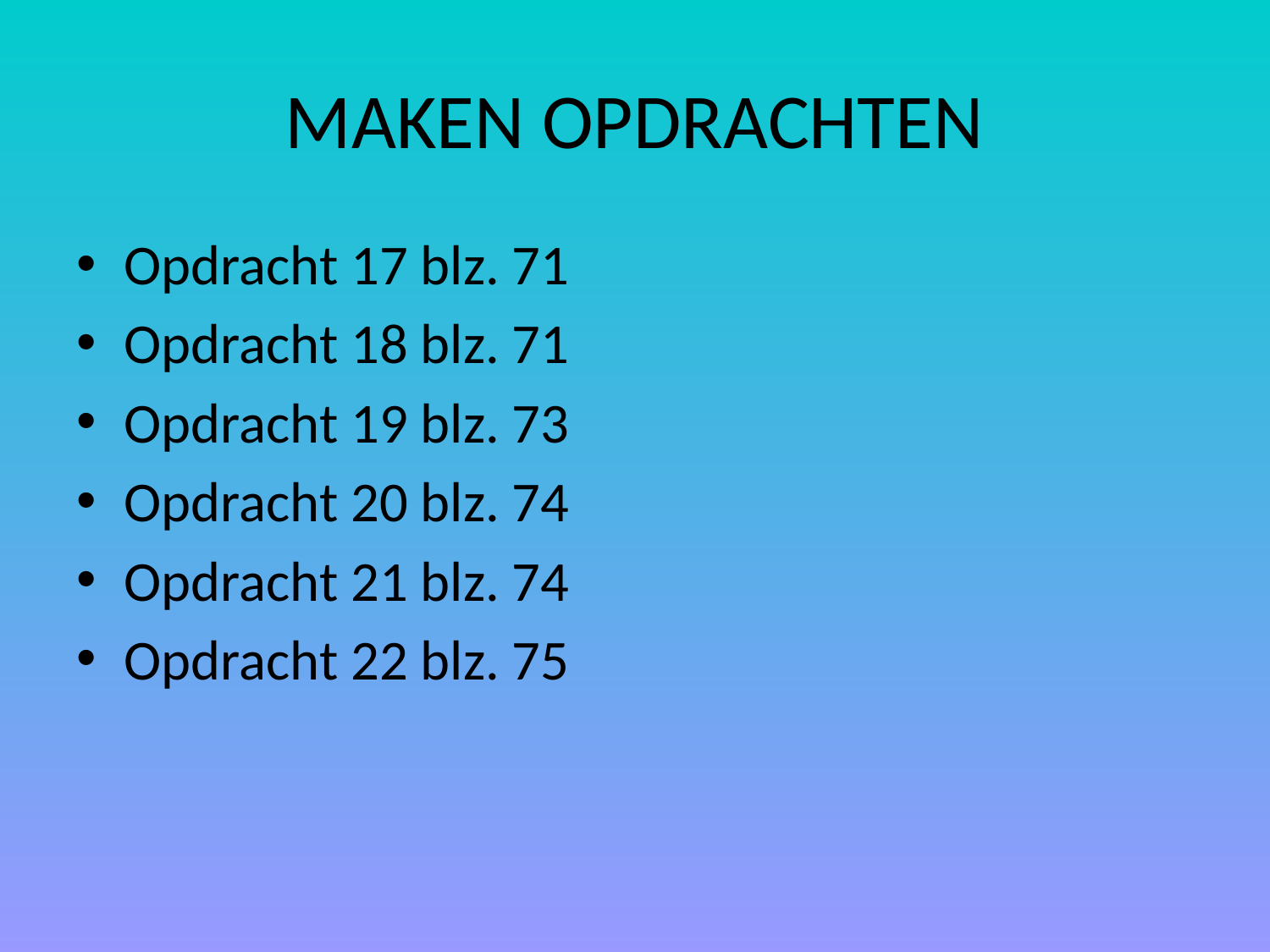

# MAKEN OPDRACHTEN
Opdracht 17 blz. 71
Opdracht 18 blz. 71
Opdracht 19 blz. 73
Opdracht 20 blz. 74
Opdracht 21 blz. 74
Opdracht 22 blz. 75